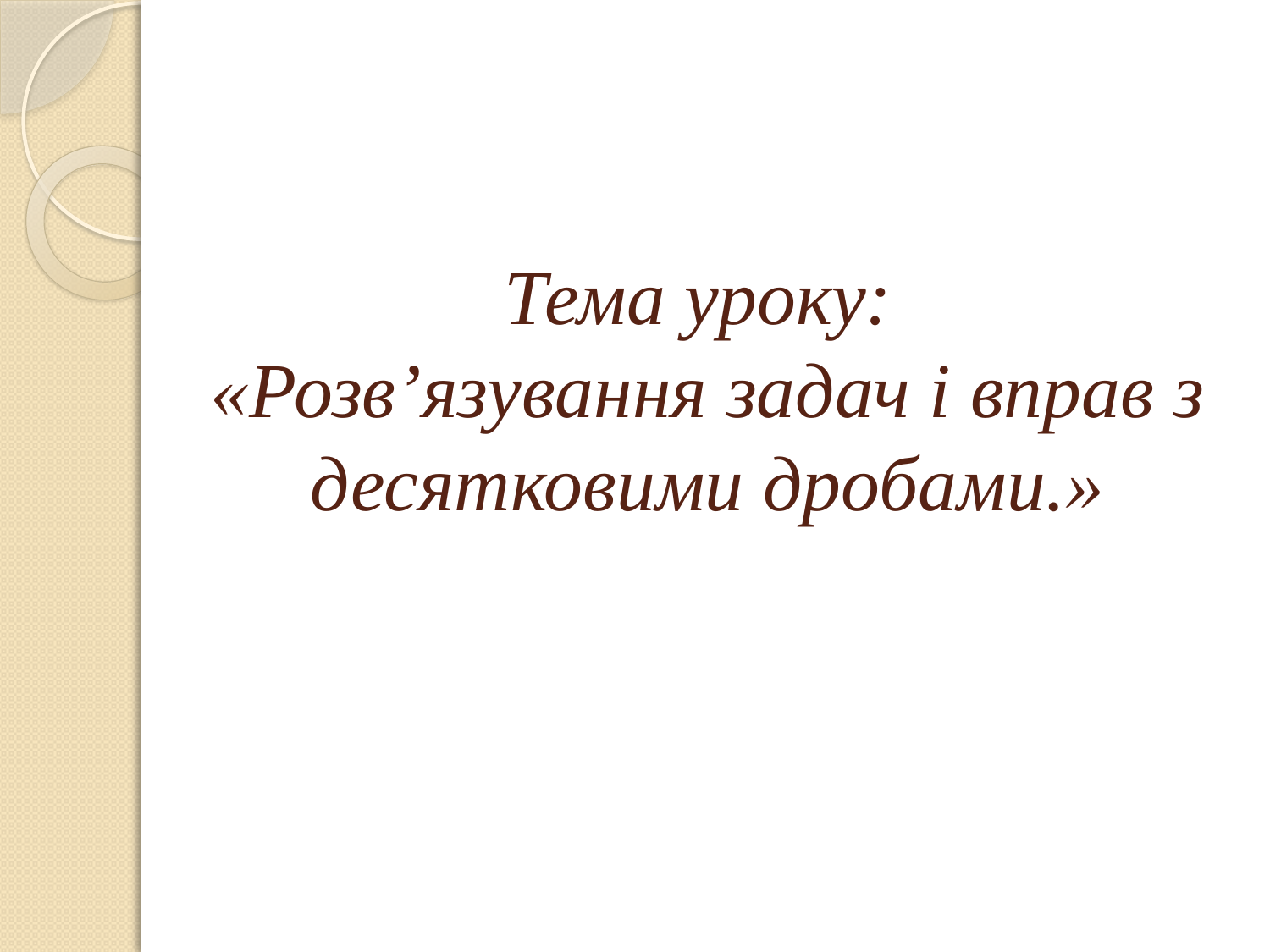

# Тема уроку: «Розв’язування задач і вправ з десятковими дробами.»